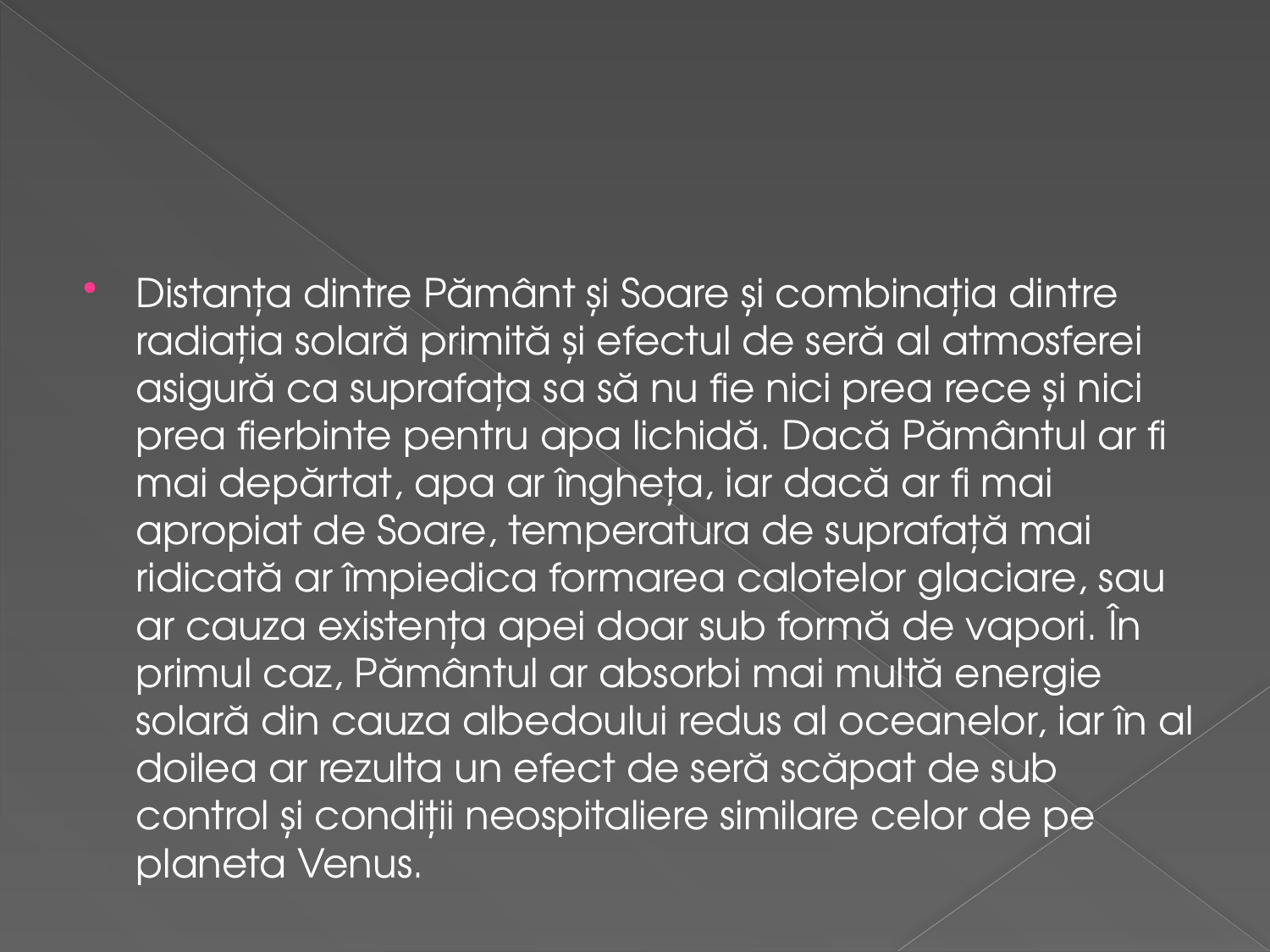

Distanța dintre Pământ și Soare și combinația dintre radiația solară primită și efectul de seră al atmosferei asigură ca suprafața sa să nu fie nici prea rece și nici prea fierbinte pentru apa lichidă. Dacă Pământul ar fi mai depărtat, apa ar îngheța, iar dacă ar fi mai apropiat de Soare, temperatura de suprafață mai ridicată ar împiedica formarea calotelor glaciare, sau ar cauza existența apei doar sub formă de vapori. În primul caz, Pământul ar absorbi mai multă energie solară din cauza albedoului redus al oceanelor, iar în al doilea ar rezulta un efect de seră scăpat de sub control și condiții neospitaliere similare celor de pe planeta Venus.